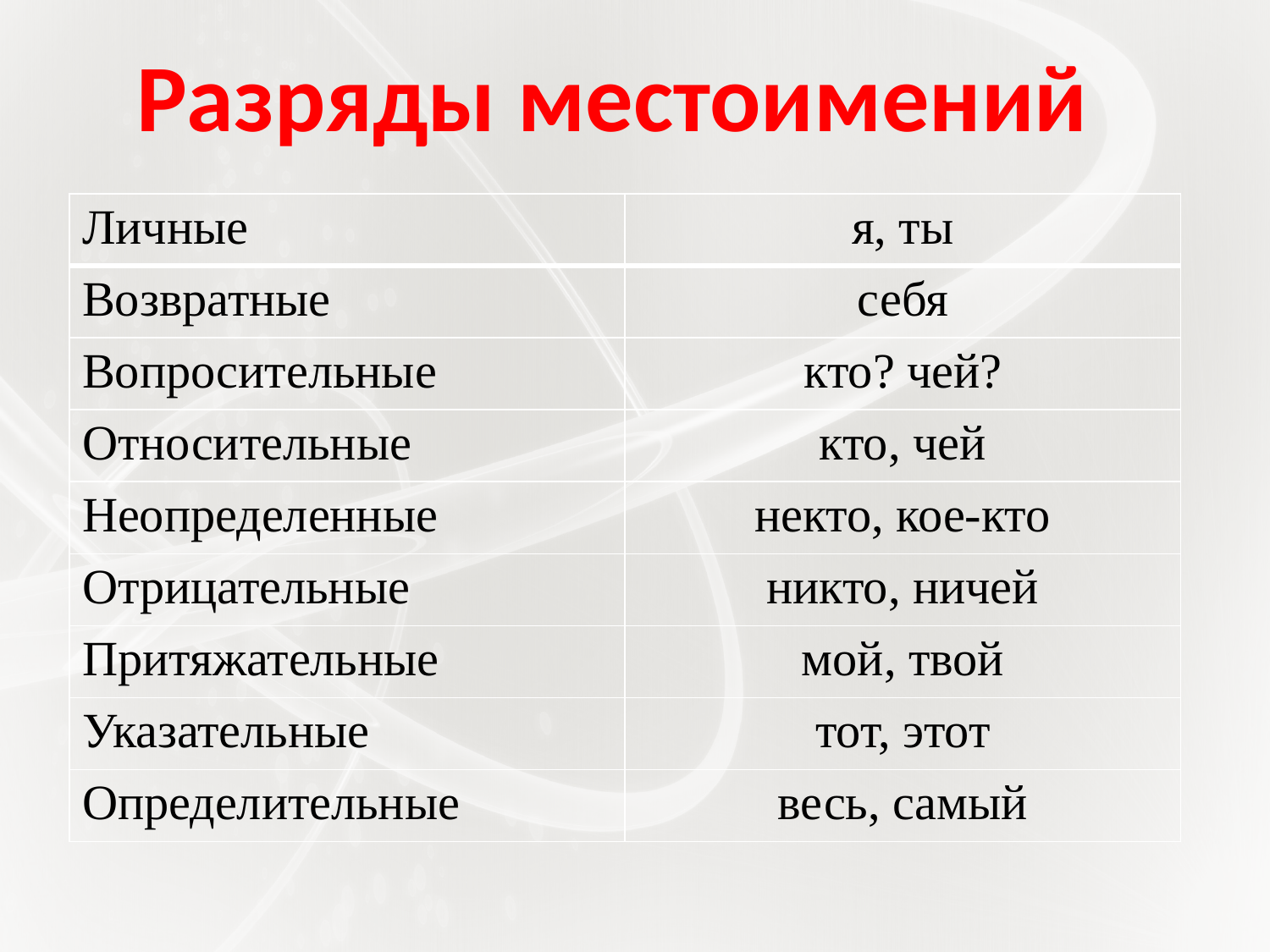

Разряды местоимений
| Личные | я, ты |
| --- | --- |
| Возвратные | себя |
| Вопросительные | кто? чей? |
| Относительные | кто, чей |
| Неопределенные | некто, кое-кто |
| Отрицательные | никто, ничей |
| Притяжательные | мой, твой |
| Указательные | тот, этот |
| Определительные | весь, самый |